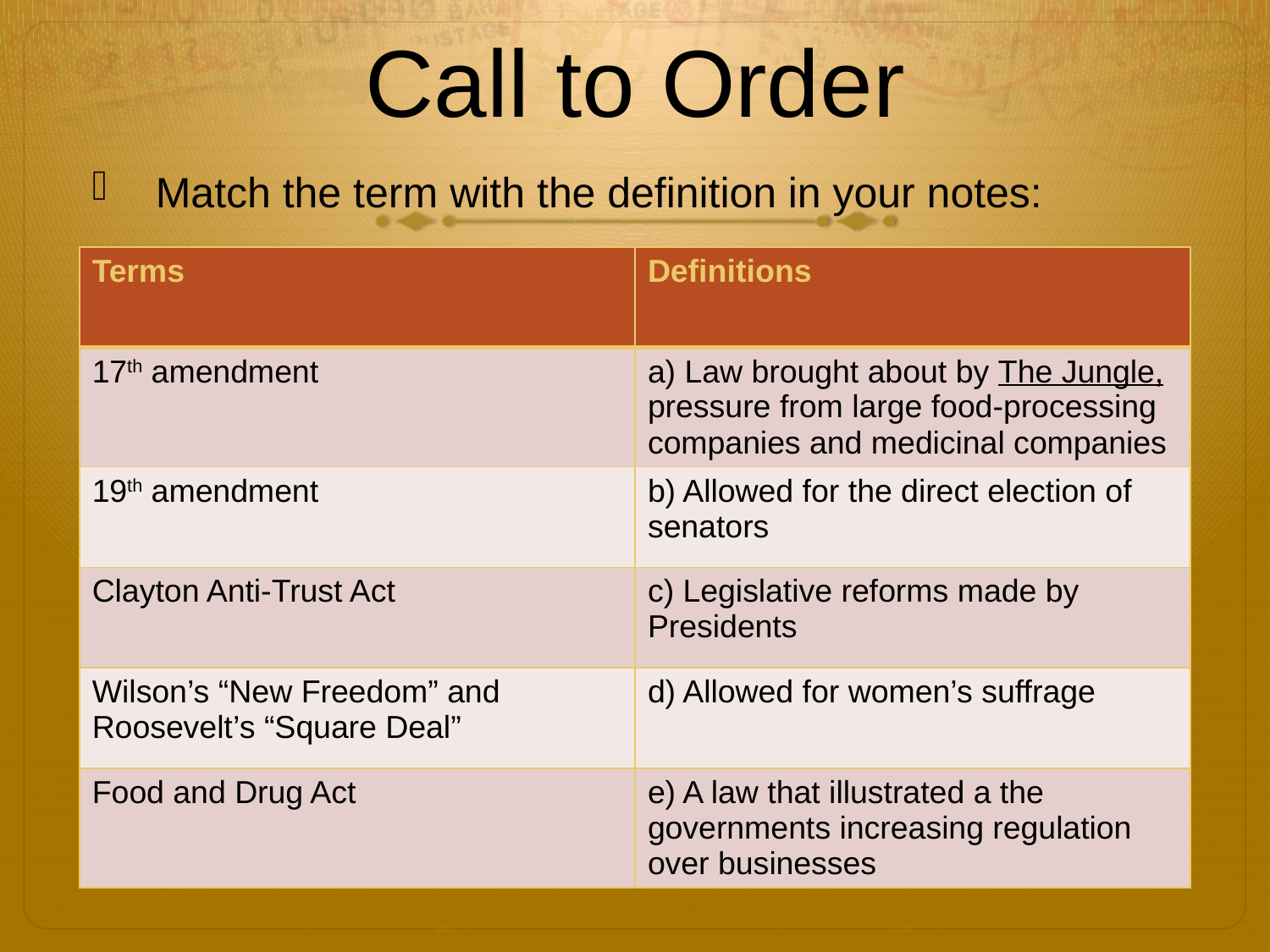

# Call to Order
Match the term with the definition in your notes:

| Terms | Definitions |
| --- | --- |
| 17th amendment | a) Law brought about by The Jungle, pressure from large food-processing companies and medicinal companies |
| 19th amendment | b) Allowed for the direct election of senators |
| Clayton Anti-Trust Act | c) Legislative reforms made by Presidents |
| Wilson’s “New Freedom” and Roosevelt’s “Square Deal” | d) Allowed for women’s suffrage |
| Food and Drug Act | e) A law that illustrated a the governments increasing regulation over businesses |